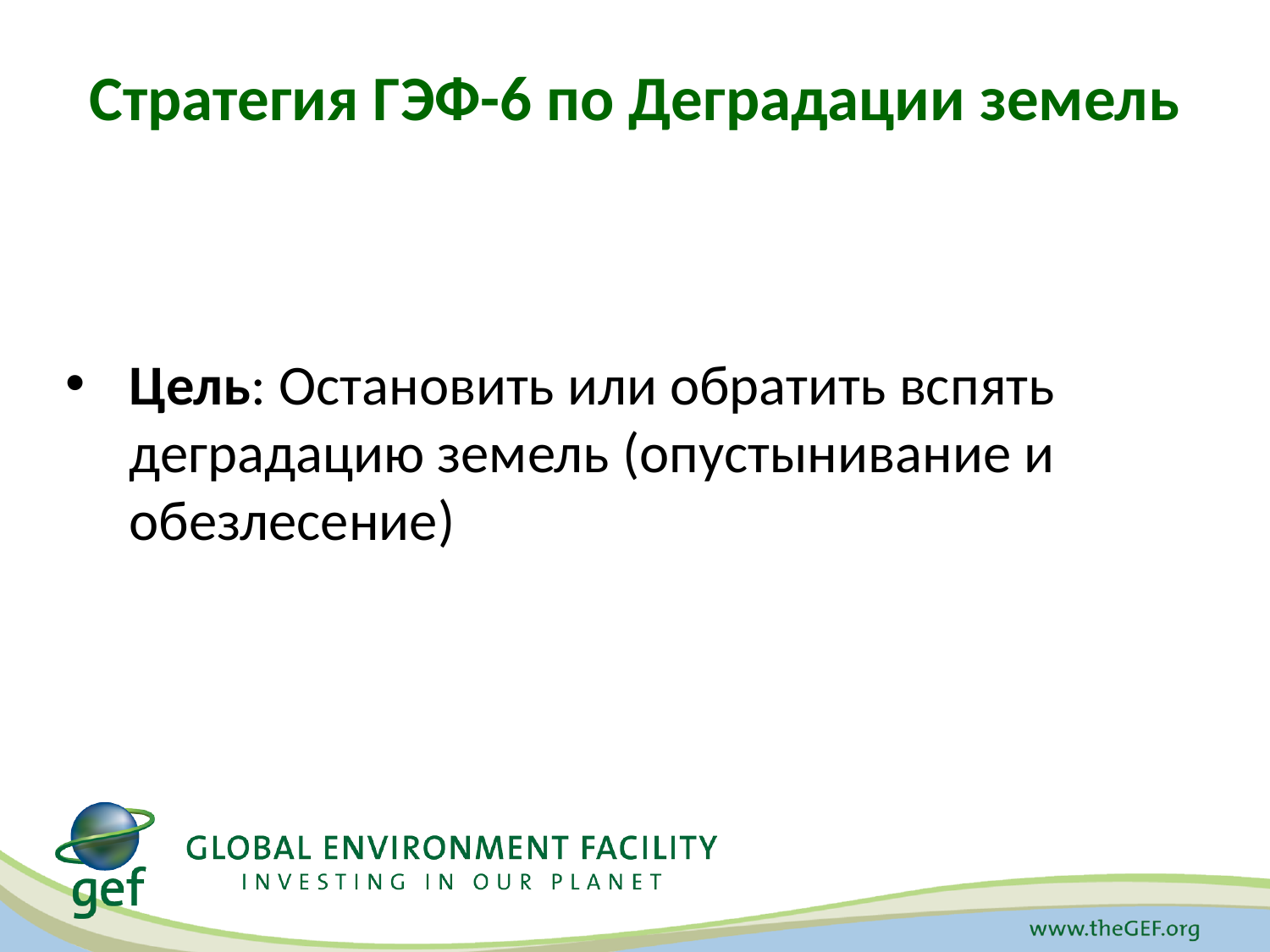

# Стратегия ГЭФ-6 по Деградации земель

Цель: Остановить или обратить вспять деградацию земель (опустынивание и обезлесение)